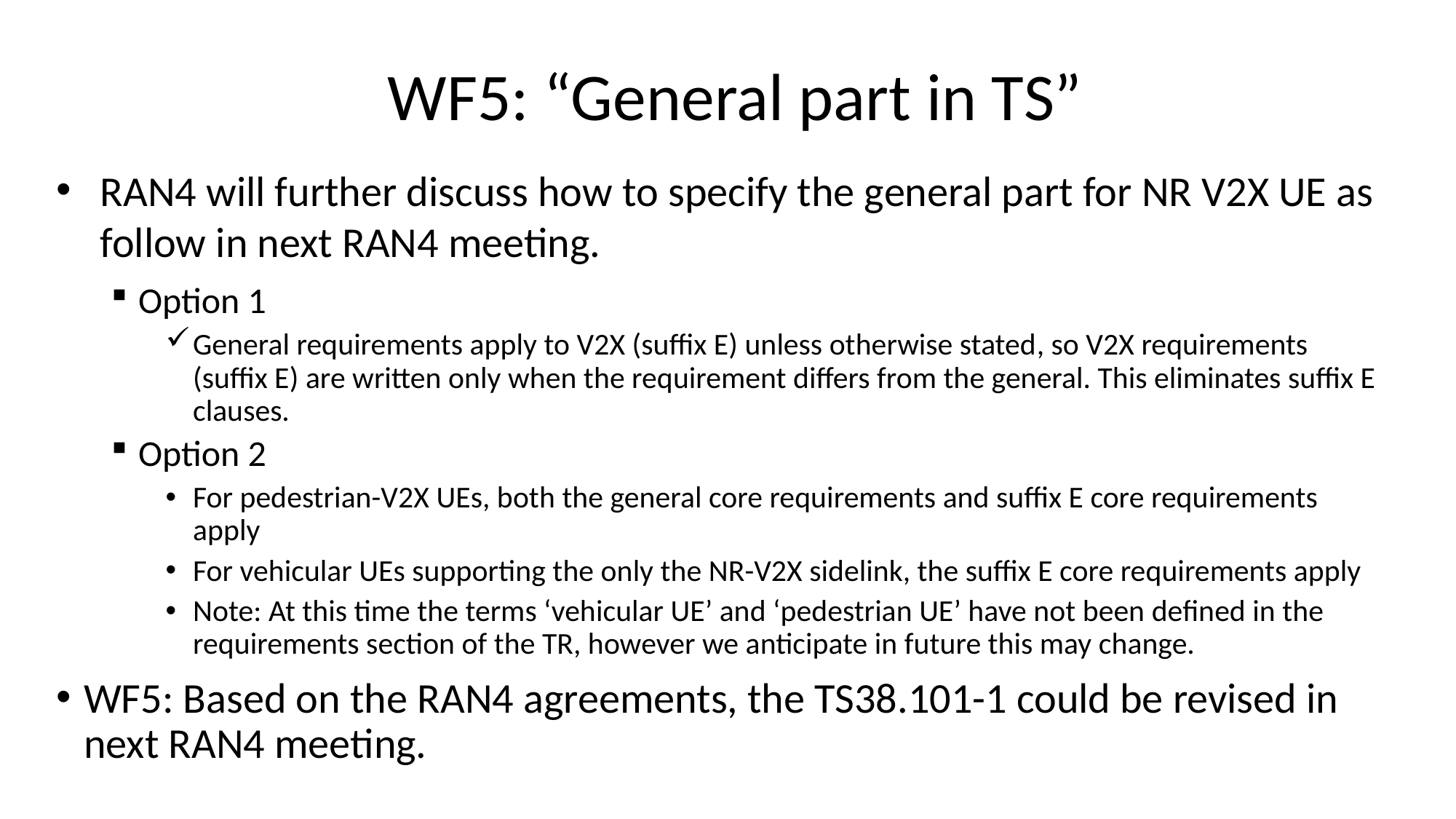

# WF5: “General part in TS”
RAN4 will further discuss how to specify the general part for NR V2X UE as follow in next RAN4 meeting.
Option 1
General requirements apply to V2X (suffix E) unless otherwise stated, so V2X requirements (suffix E) are written only when the requirement differs from the general. This eliminates suffix E clauses.
Option 2
For pedestrian-V2X UEs, both the general core requirements and suffix E core requirements apply
For vehicular UEs supporting the only the NR-V2X sidelink, the suffix E core requirements apply
Note: At this time the terms ‘vehicular UE’ and ‘pedestrian UE’ have not been defined in the requirements section of the TR, however we anticipate in future this may change.
WF5: Based on the RAN4 agreements, the TS38.101-1 could be revised in next RAN4 meeting.